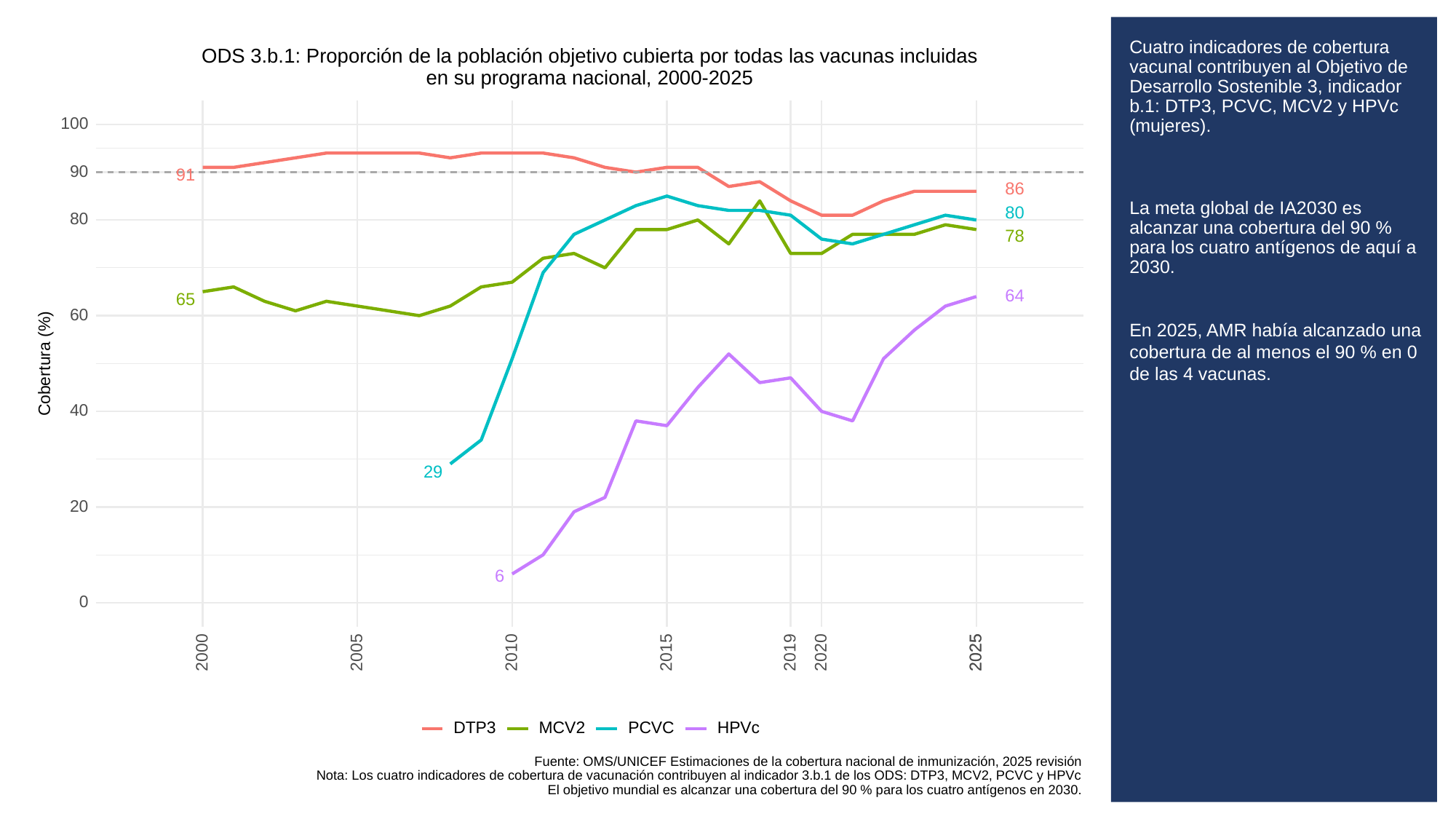

# Cuatro indicadores de cobertura vacunal contribuyen al Objetivo de Desarrollo Sostenible 3, indicador b.1: DTP3, PCVC, MCV2 y HPVc (mujeres).

La meta global de IA2030 es alcanzar una cobertura del 90 % para los cuatro antígenos de aquí a 2030.

En 2025, AMR había alcanzado una cobertura de al menos el 90 % en 0 de las 4 vacunas.

ODS 3.b.1: Proporción de la población objetivo cubierta por todas las vacunas incluidas
en su programa nacional, 2000-2025

100

90
91

86

80
80

78

64
65

60

Cobertura (%)

40

29
20

6
0

2000
2005
2010
2015
2019
2020
2025
2025
MCV2
PCVC
DTP3
HPVc

Fuente: OMS/UNICEF Estimaciones de la cobertura nacional de inmunización, 2025 revisión
Nota: Los cuatro indicadores de cobertura de vacunación contribuyen al indicador 3.b.1 de los ODS: DTP3, MCV2, PCVC y HPVc
El objetivo mundial es alcanzar una cobertura del 90 % para los cuatro antígenos en 2030.